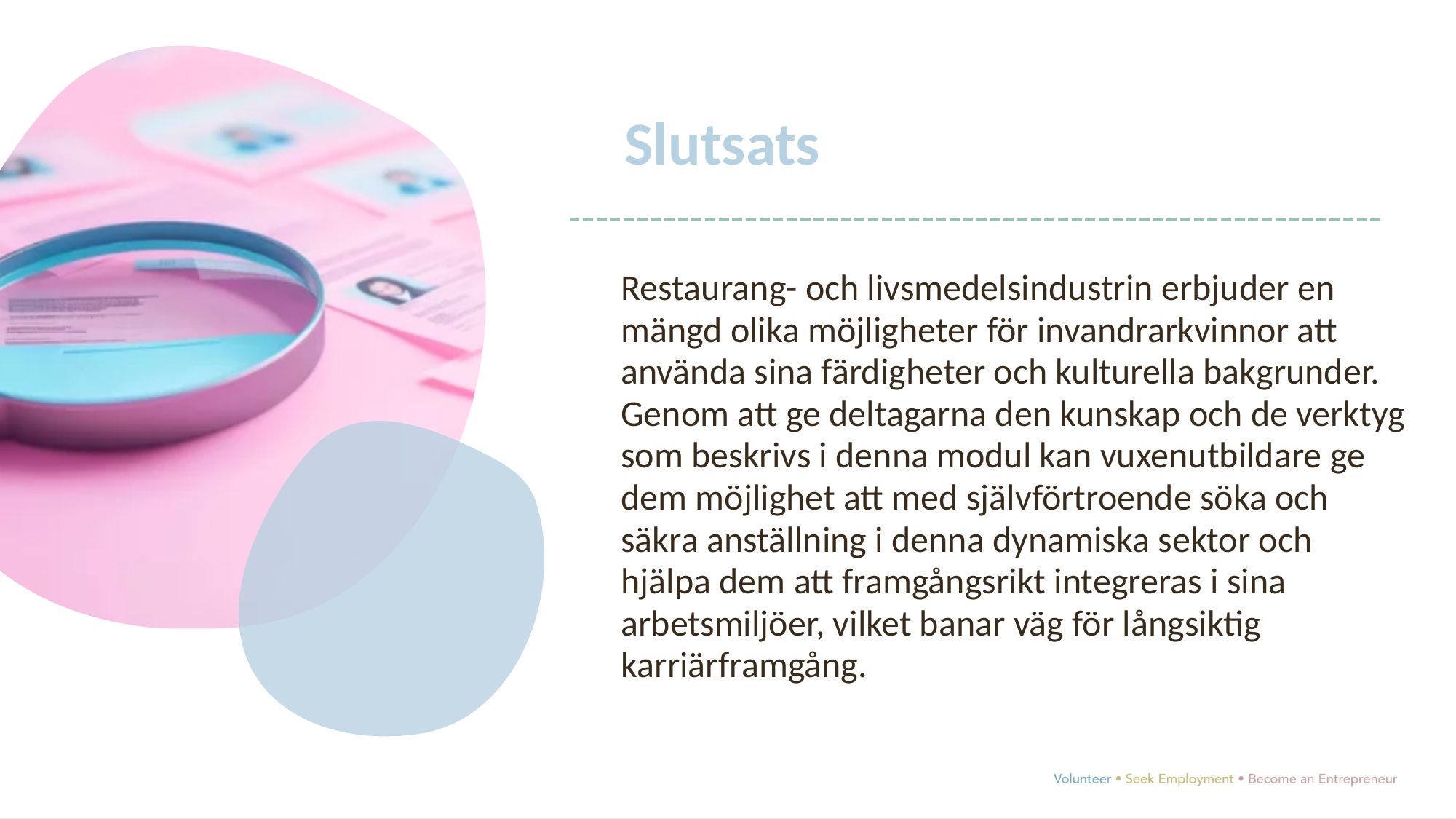

Slutsats

Restaurang- och livsmedelsindustrin erbjuder en mängd olika möjligheter för invandrarkvinnor att använda sina färdigheter och kulturella bakgrunder. Genom att ge deltagarna den kunskap och de verktyg som beskrivs i denna modul kan vuxenutbildare ge dem möjlighet att med självförtroende söka och säkra anställning i denna dynamiska sektor och hjälpa dem att framgångsrikt integreras i sina arbetsmiljöer, vilket banar väg för långsiktig karriärframgång.